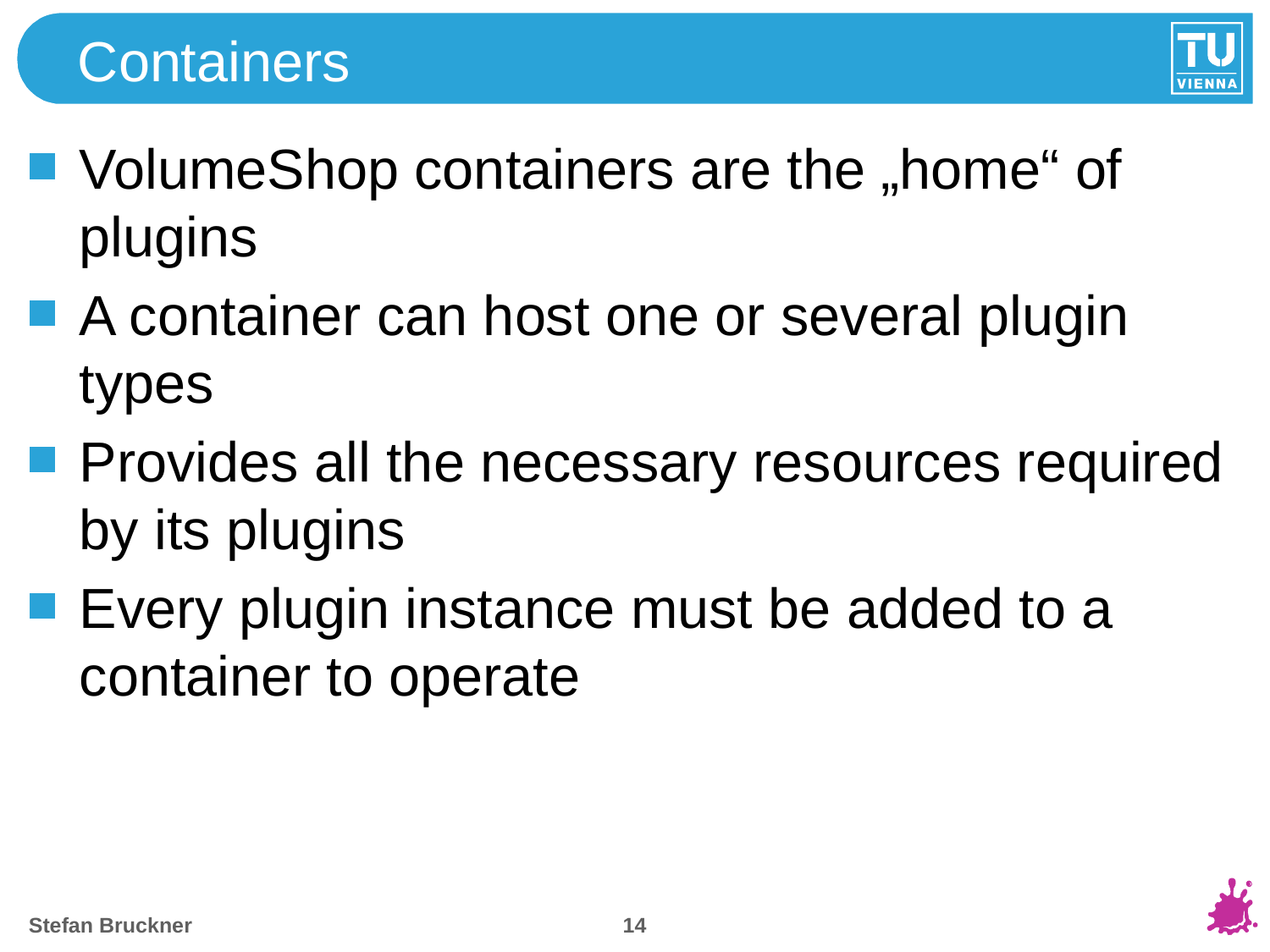

# Containers
VolumeShop containers are the „home“ of plugins
A container can host one or several plugin types
Provides all the necessary resources required by its plugins
Every plugin instance must be added to a container to operate

14
Stefan Bruckner